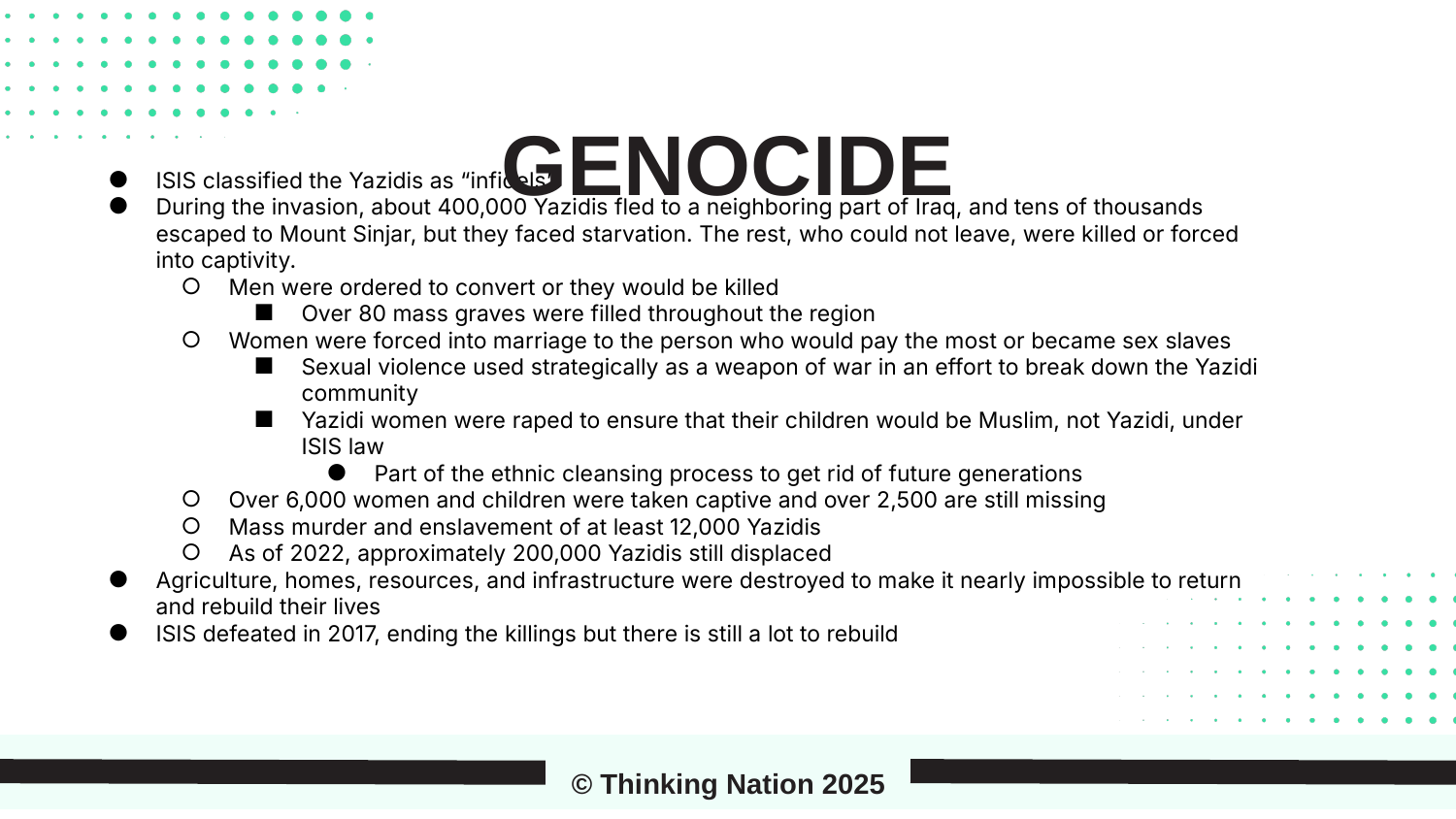

GENOCIDE
ISIS classified the Yazidis as “infidels”
During the invasion, about 400,000 Yazidis fled to a neighboring part of Iraq, and tens of thousands escaped to Mount Sinjar, but they faced starvation. The rest, who could not leave, were killed or forced into captivity.
Men were ordered to convert or they would be killed
Over 80 mass graves were filled throughout the region
Women were forced into marriage to the person who would pay the most or became sex slaves
Sexual violence used strategically as a weapon of war in an effort to break down the Yazidi community
Yazidi women were raped to ensure that their children would be Muslim, not Yazidi, under ISIS law
Part of the ethnic cleansing process to get rid of future generations
Over 6,000 women and children were taken captive and over 2,500 are still missing
Mass murder and enslavement of at least 12,000 Yazidis
As of 2022, approximately 200,000 Yazidis still displaced
Agriculture, homes, resources, and infrastructure were destroyed to make it nearly impossible to return and rebuild their lives
ISIS defeated in 2017, ending the killings but there is still a lot to rebuild

© Thinking Nation 2025